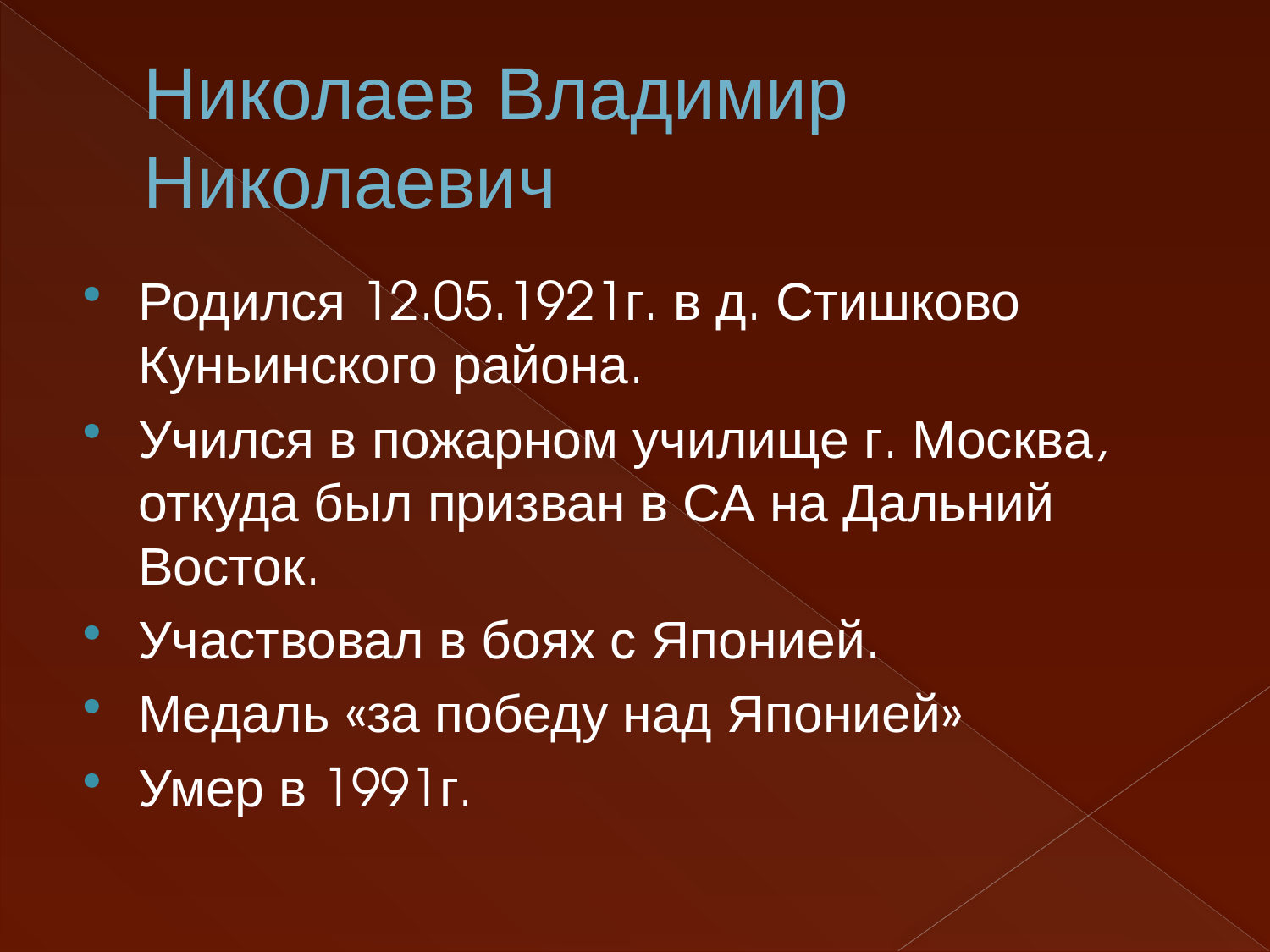

# Николаев Владимир Николаевич
Родился 12.05.1921г. в д. Стишково Куньинского района.
Учился в пожарном училище г. Москва, откуда был призван в СА на Дальний Восток.
Участвовал в боях с Японией.
Медаль «за победу над Японией»
Умер в 1991г.